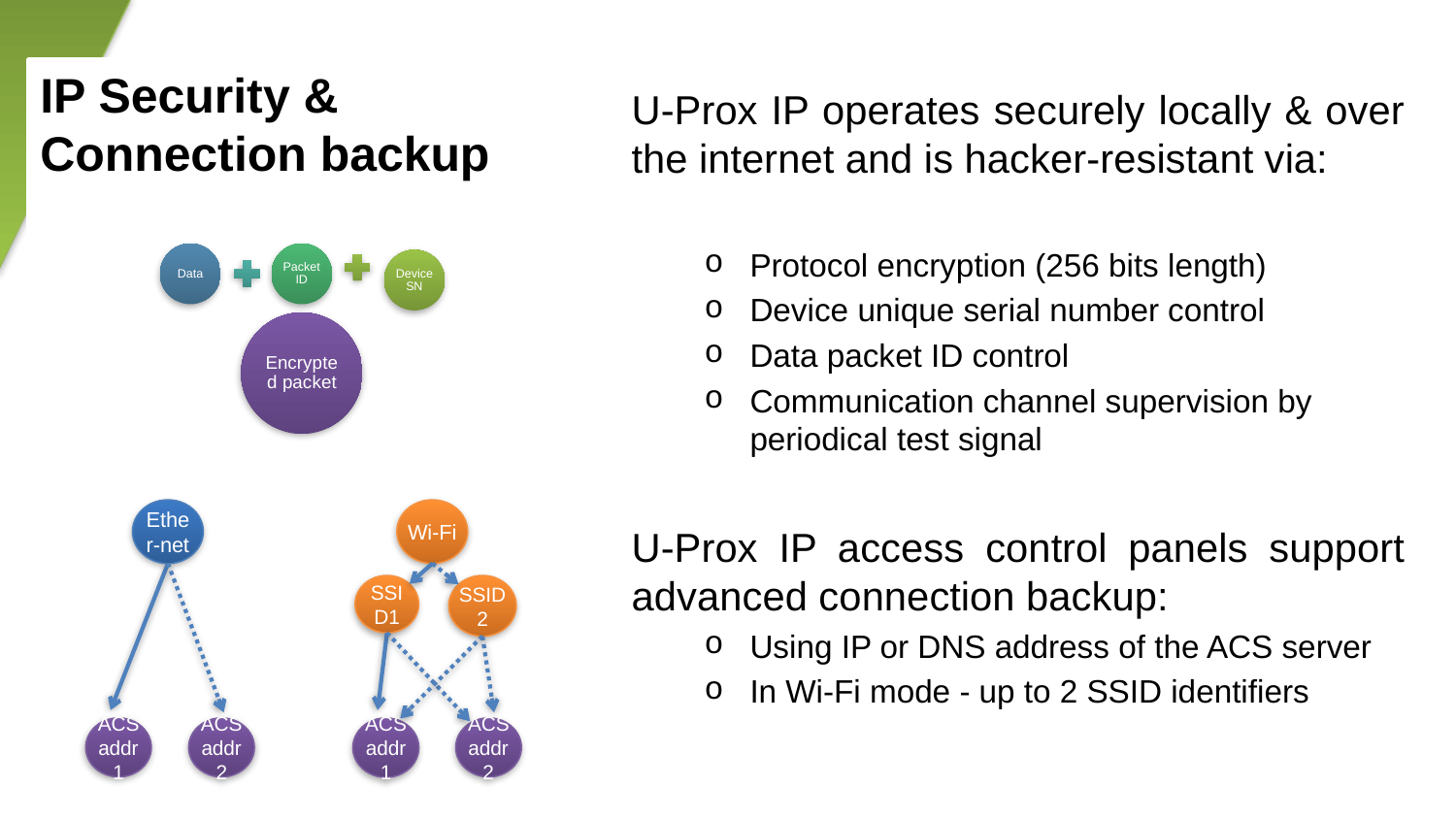

# IP Security & Connection backup

U-Prox IP operates securely locally & over the internet and is hacker-resistant via:

Protocol encryption (256 bits length)
Device unique serial number control
Data packet ID control
Communication channel supervision by periodical test signal

U-Prox IP access control panels support advanced connection backup:
Using IP or DNS address of the ACS server
In Wi-Fi mode - up to 2 SSID identifiers

Device SN

Packet ID

Data

Encrypted packet
Wi-Fi
Ether-net
SSID1
SSID2
ACS addr2
ACS addr2
ACS addr1
ACS addr1